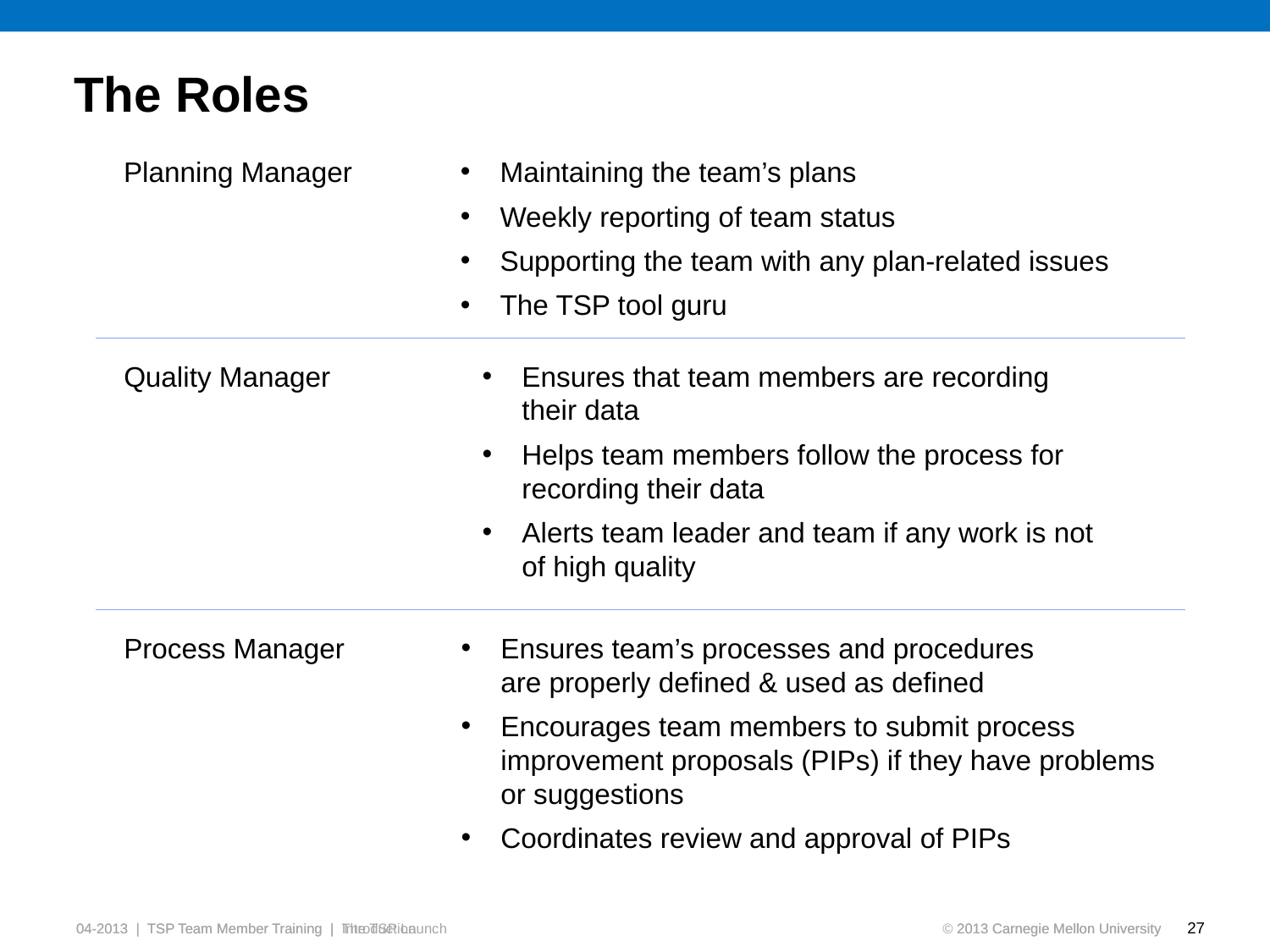

# The Roles
Planning Manager
Maintaining the team’s plans
Weekly reporting of team status
Supporting the team with any plan-related issues
The TSP tool guru
Quality Manager
Ensures that team members are recording
their data
Helps team members follow the process for
recording their data
Alerts team leader and team if any work is not
of high quality
Process Manager
Ensures team’s processes and procedures
are properly defined & used as defined
Encourages team members to submit process
improvement proposals (PIPs) if they have problems
or suggestions
Coordinates review and approval of PIPs